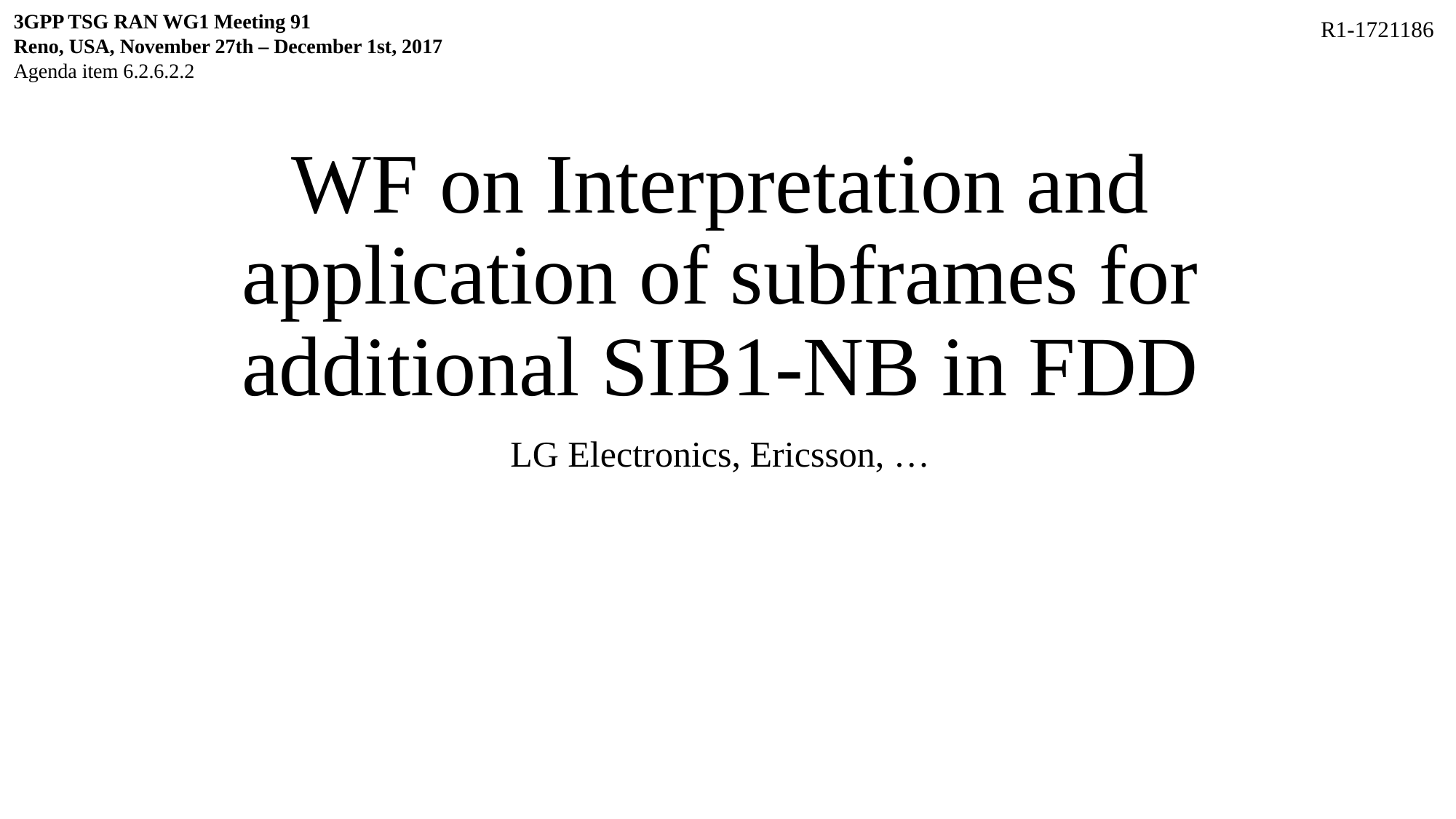

3GPP TSG RAN WG1 Meeting 91
Reno, USA, November 27th – December 1st, 2017
Agenda item 6.2.6.2.2
R1-1721186
# WF on Interpretation and application of subframes for additional SIB1-NB in FDD
LG Electronics, Ericsson, …